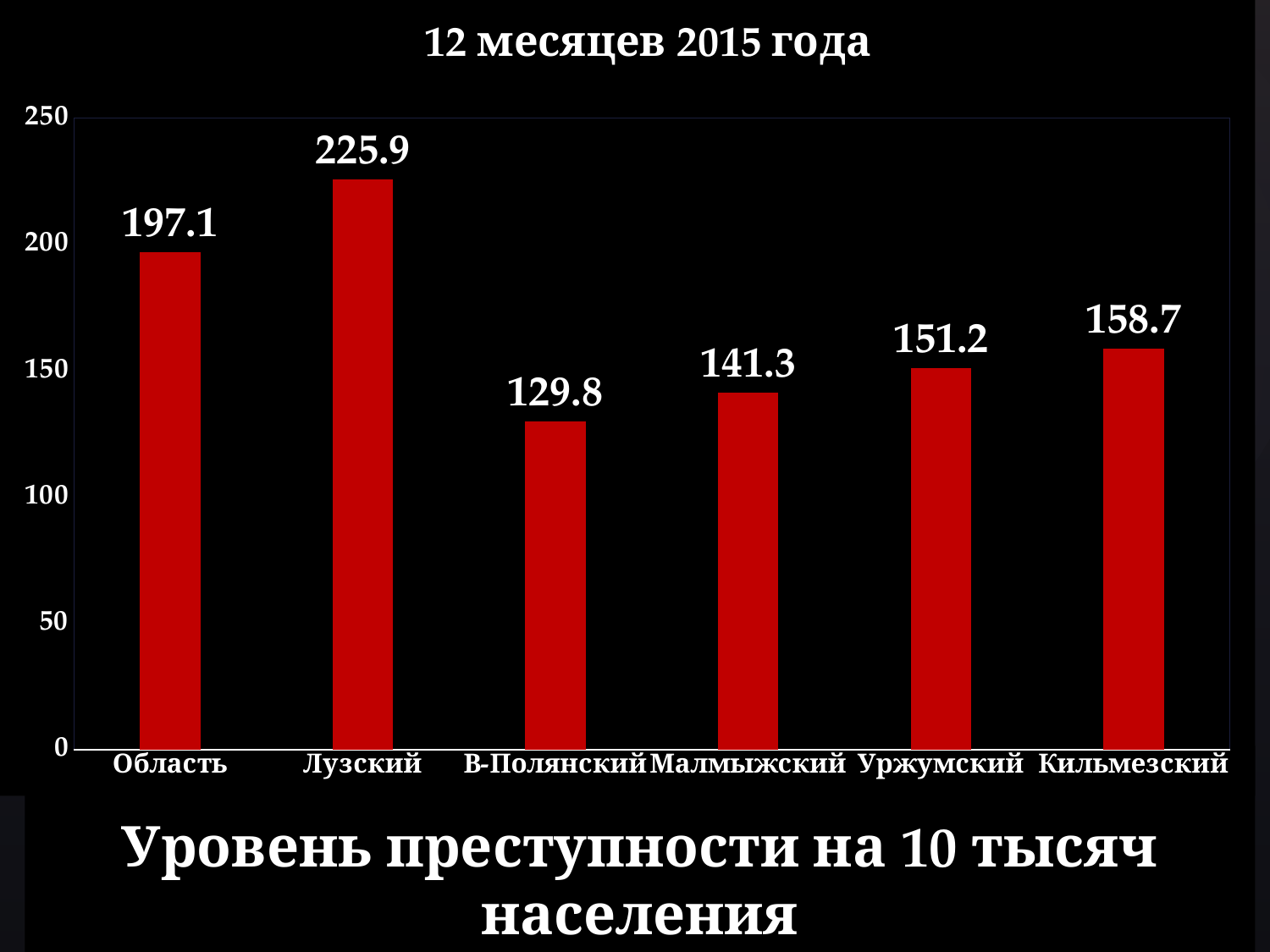

### Chart: 12 месяцев 2015 года

| Category | 2015 |
|---|---|
| Область | 197.1 |
| Лузский | 225.9 |
| В-Полянский | 129.8 |
| Малмыжский | 141.3 |
| Уржумский | 151.2 |
| Кильмезский | 158.7 |
# Уровень преступности на 10 тысяч населения